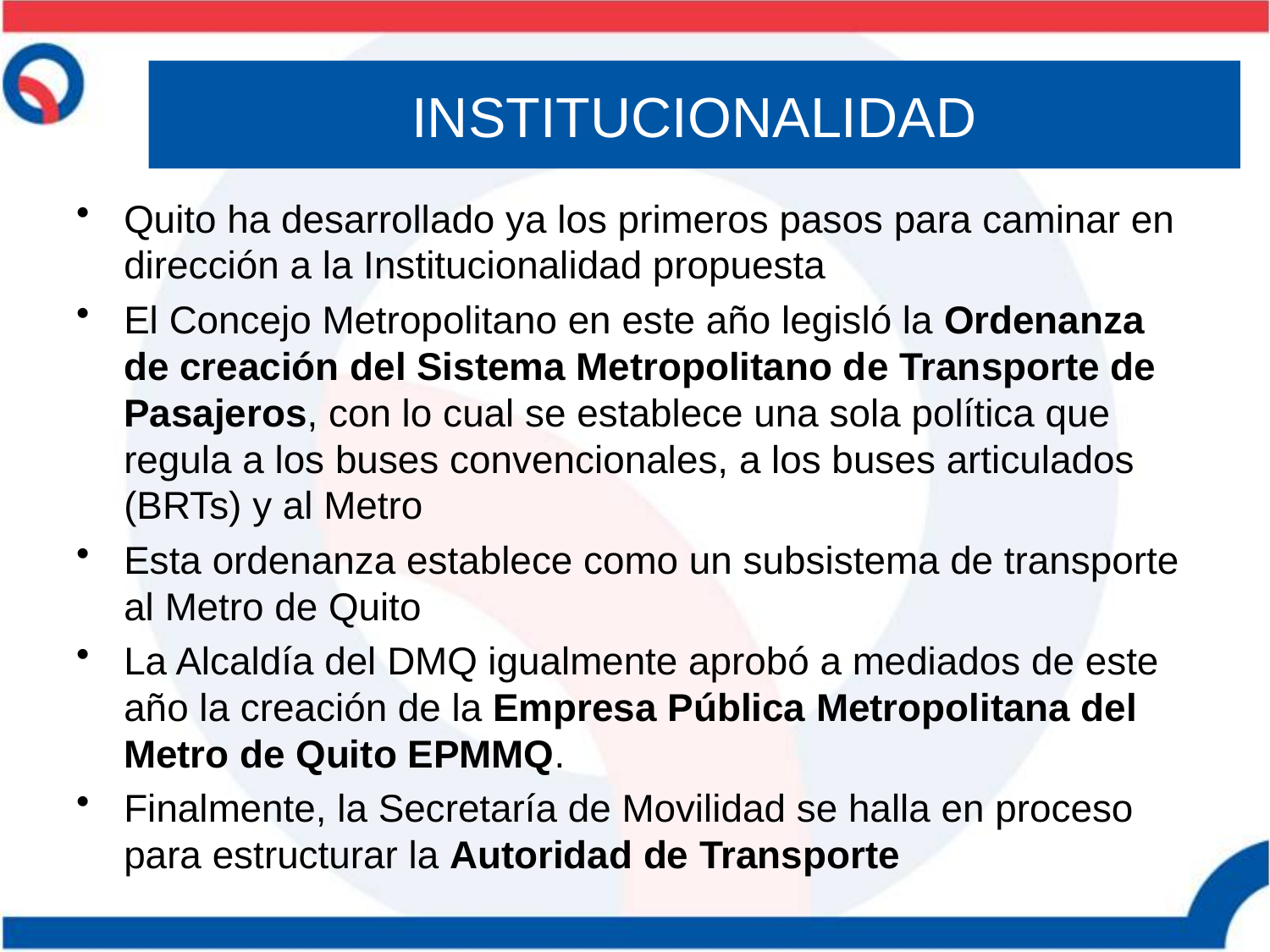

# INSTITUCIONALIDAD
Quito ha desarrollado ya los primeros pasos para caminar en dirección a la Institucionalidad propuesta
El Concejo Metropolitano en este año legisló la Ordenanza de creación del Sistema Metropolitano de Transporte de Pasajeros, con lo cual se establece una sola política que regula a los buses convencionales, a los buses articulados (BRTs) y al Metro
Esta ordenanza establece como un subsistema de transporte al Metro de Quito
La Alcaldía del DMQ igualmente aprobó a mediados de este año la creación de la Empresa Pública Metropolitana del Metro de Quito EPMMQ.
Finalmente, la Secretaría de Movilidad se halla en proceso para estructurar la Autoridad de Transporte